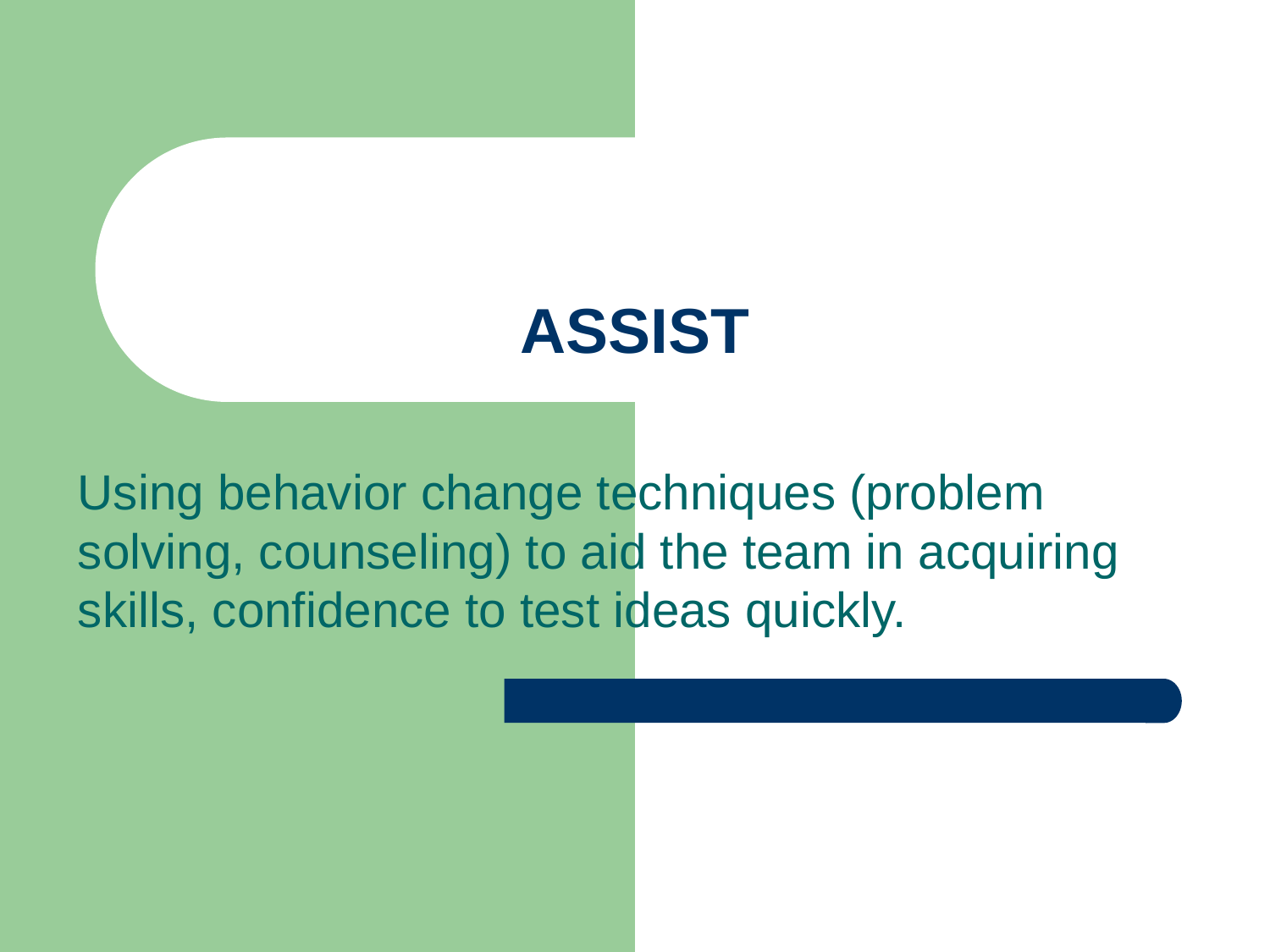

# ASSIST
Using behavior change techniques (problem solving, counseling) to aid the team in acquiring skills, confidence to test ideas quickly.